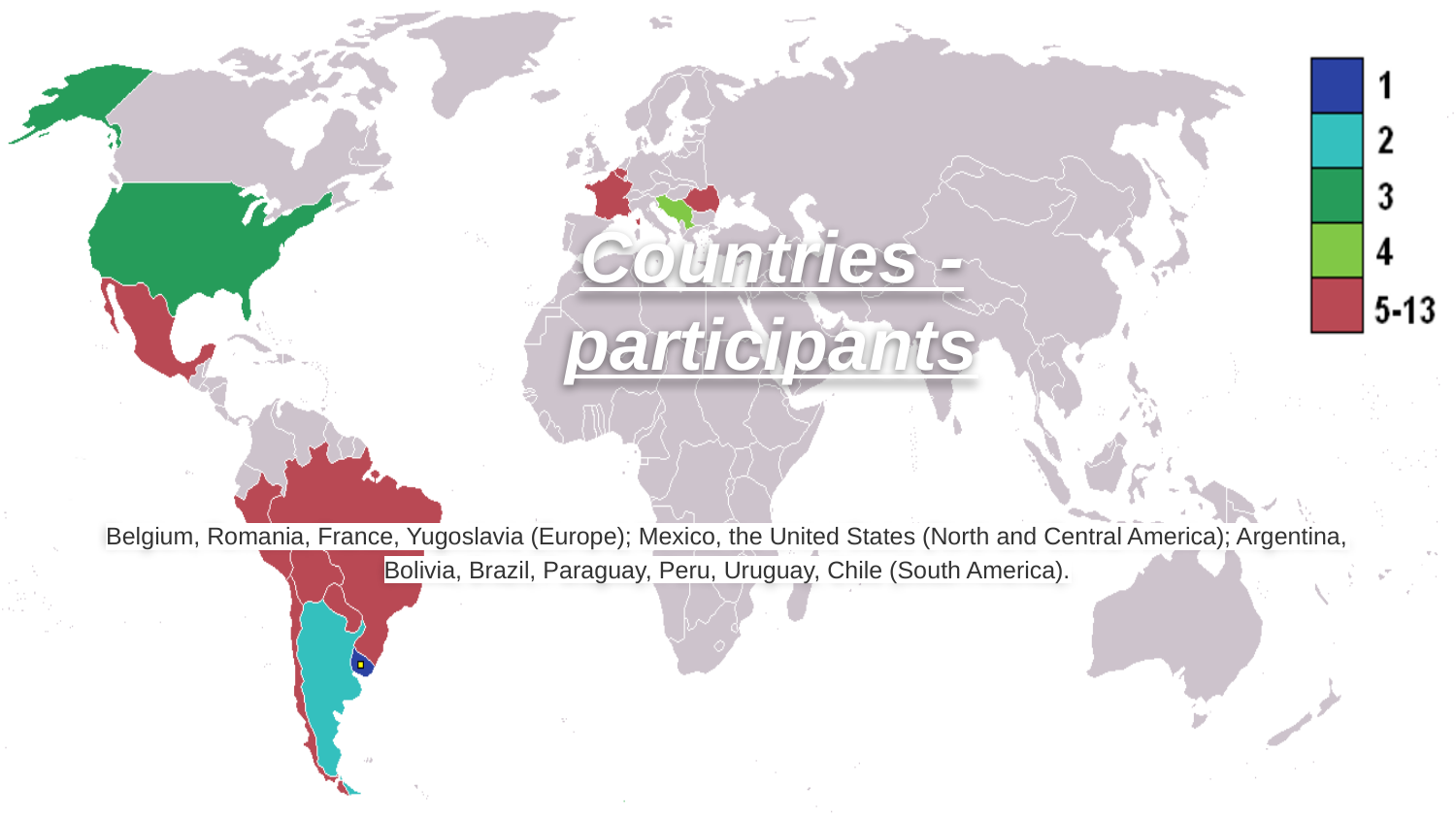

# Countries -participants
Belgium, Romania, France, Yugoslavia (Europe); Mexico, the United States (North and Central America); Argentina, Bolivia, Brazil, Paraguay, Peru, Uruguay, Chile (South America).